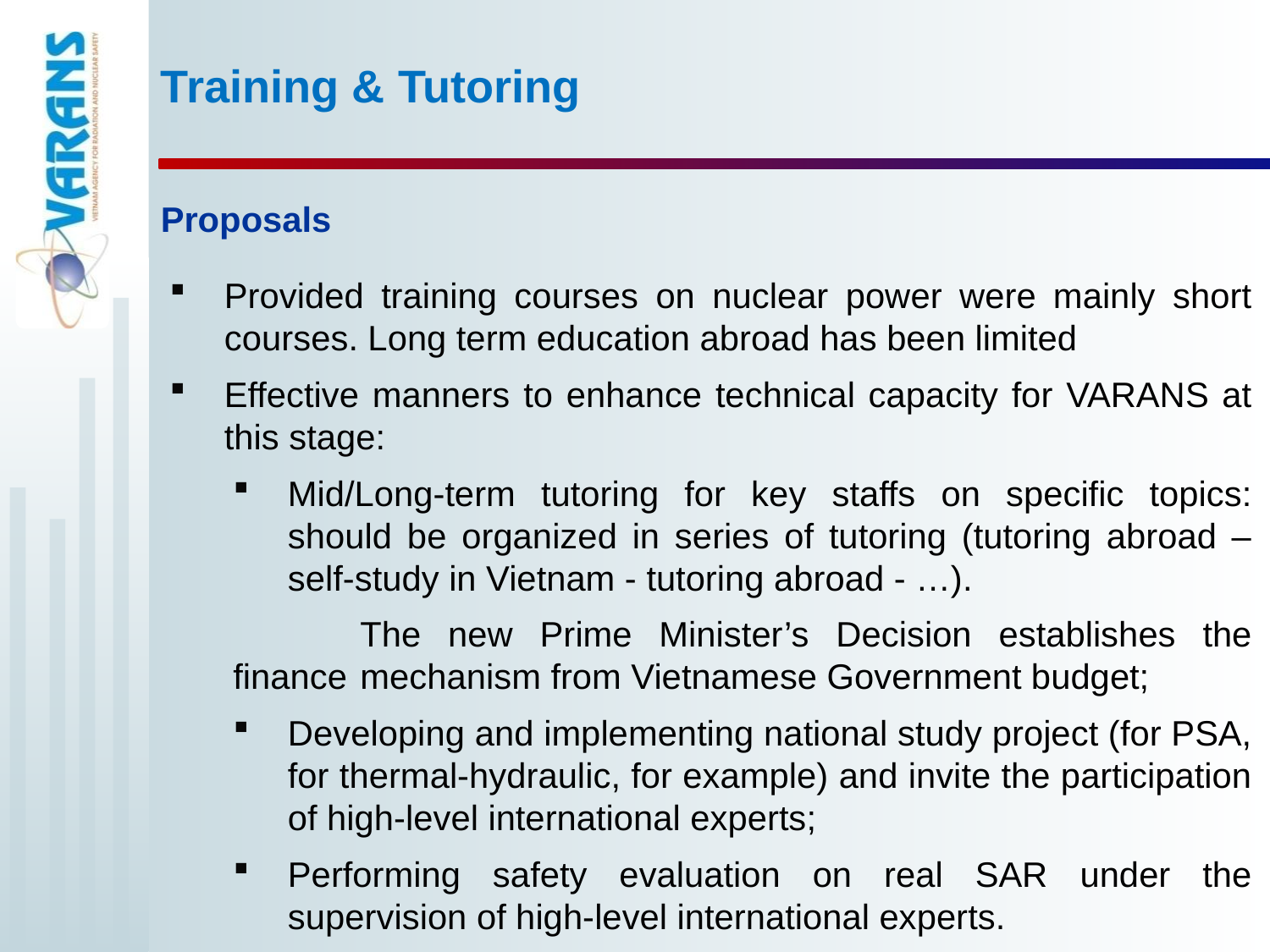

Training & Tutoring

Proposals
Provided training courses on nuclear power were mainly short courses. Long term education abroad has been limited
Effective manners to enhance technical capacity for VARANS at this stage:
Mid/Long-term tutoring for key staffs on specific topics: should be organized in series of tutoring (tutoring abroad – self-study in Vietnam - tutoring abroad - …).
	The new Prime Minister’s Decision establishes the finance 	mechanism from Vietnamese Government budget;
Developing and implementing national study project (for PSA, for thermal-hydraulic, for example) and invite the participation of high-level international experts;
Performing safety evaluation on real SAR under the supervision of high-level international experts.